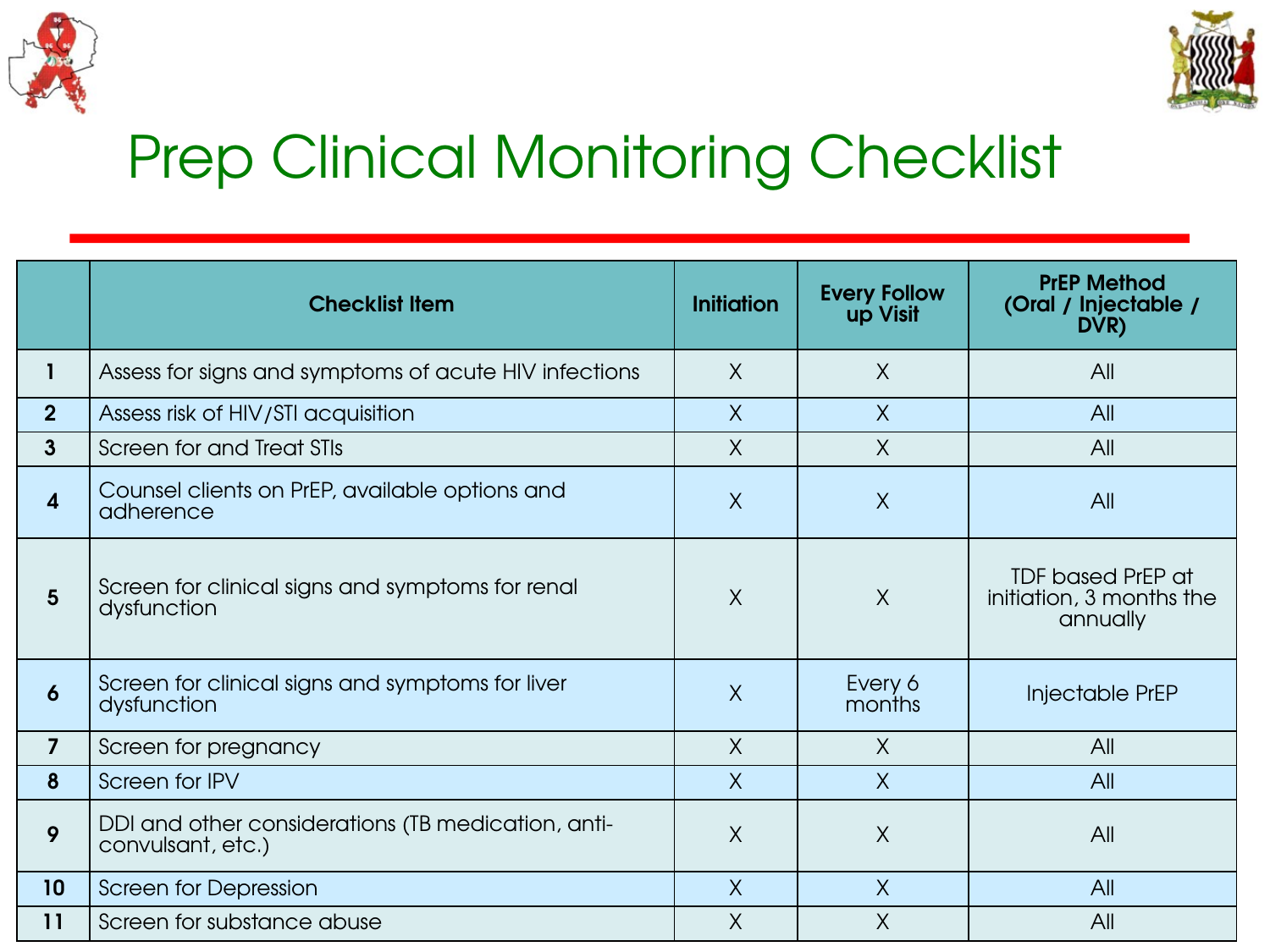

Prep Clinical Monitoring Checklist
|  | Checklist Item | Initiation | Every Follow up Visit | PrEP Method (Oral / Injectable / DVR) |
| --- | --- | --- | --- | --- |
| 1 | Assess for signs and symptoms of acute HIV infections | X | X | All |
| 2 | Assess risk of HIV/STI acquisition | X | X | All |
| 3 | Screen for and Treat STIs | X | X | All |
| 4 | Counsel clients on PrEP, available options and adherence | X | X | All |
| 5 | Screen for clinical signs and symptoms for renal dysfunction | X | X | TDF based PrEP at initiation, 3 months the annually |
| 6 | Screen for clinical signs and symptoms for liver dysfunction | X | Every 6 months | Injectable PrEP |
| 7 | Screen for pregnancy | X | X | All |
| 8 | Screen for IPV | X | X | All |
| 9 | DDI and other considerations (TB medication, anti-convulsant, etc.) | X | X | All |
| 10 | Screen for Depression | X | X | All |
| 11 | Screen for substance abuse | X | X | All |